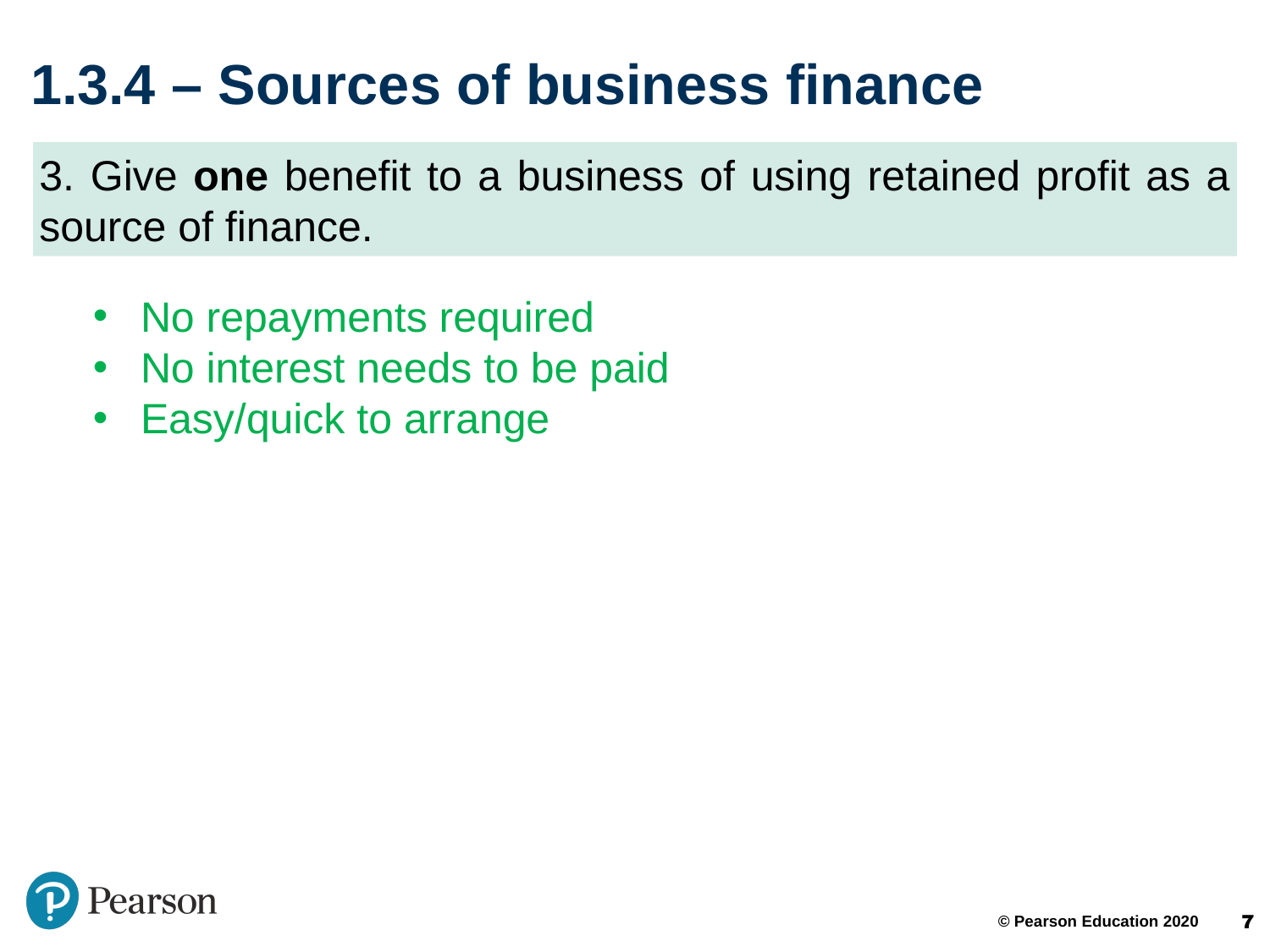

# 1.3.4 – Sources of business finance
3. Give one benefit to a business of using retained profit as a source of finance.
No repayments required
No interest needs to be paid
Easy/quick to arrange

7